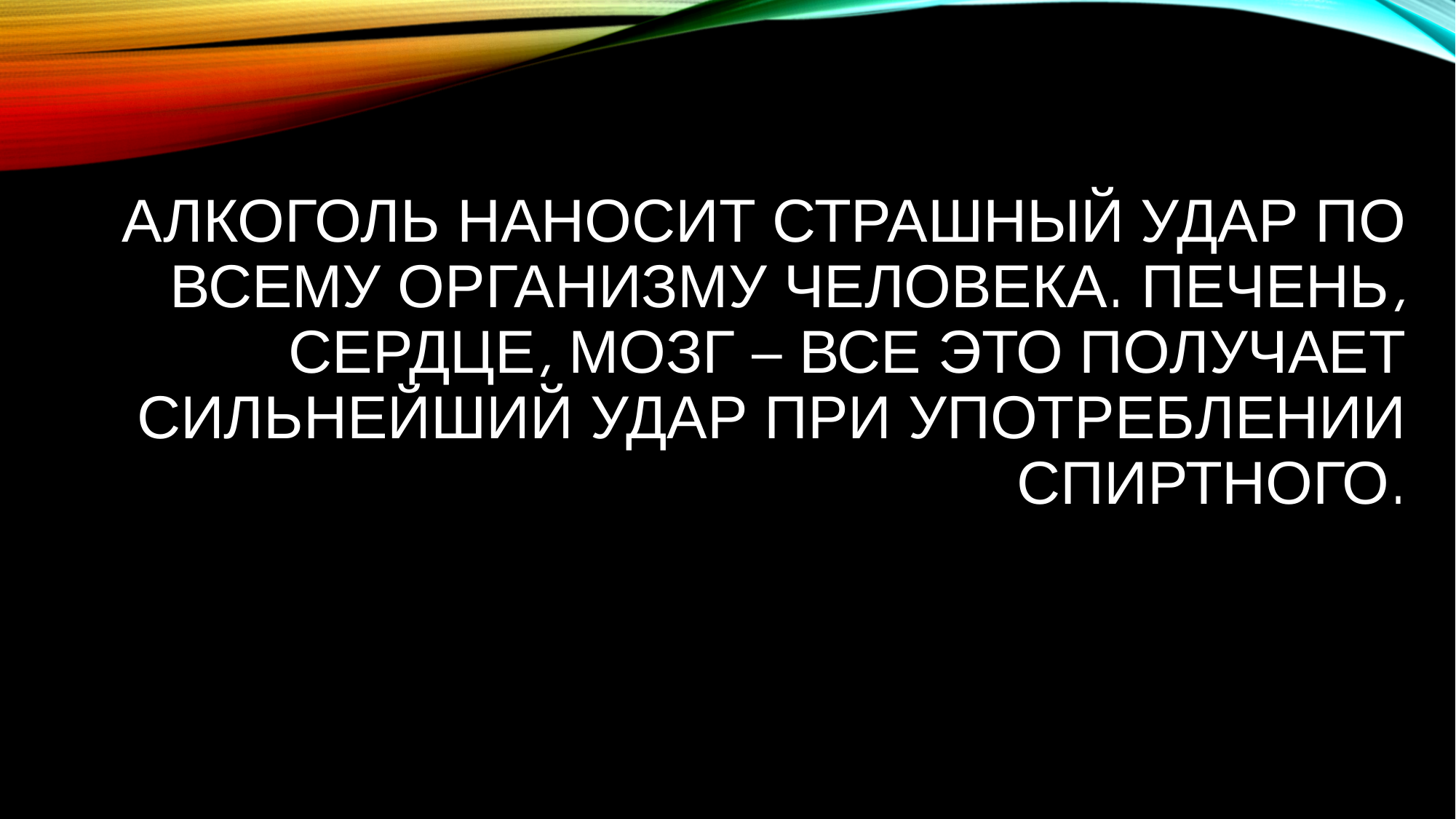

# Алкоголь наносит страшный удар по всему организму человека. Печень, сердце, мозг – все это получает сильнейший удар при употреблении спиртного.